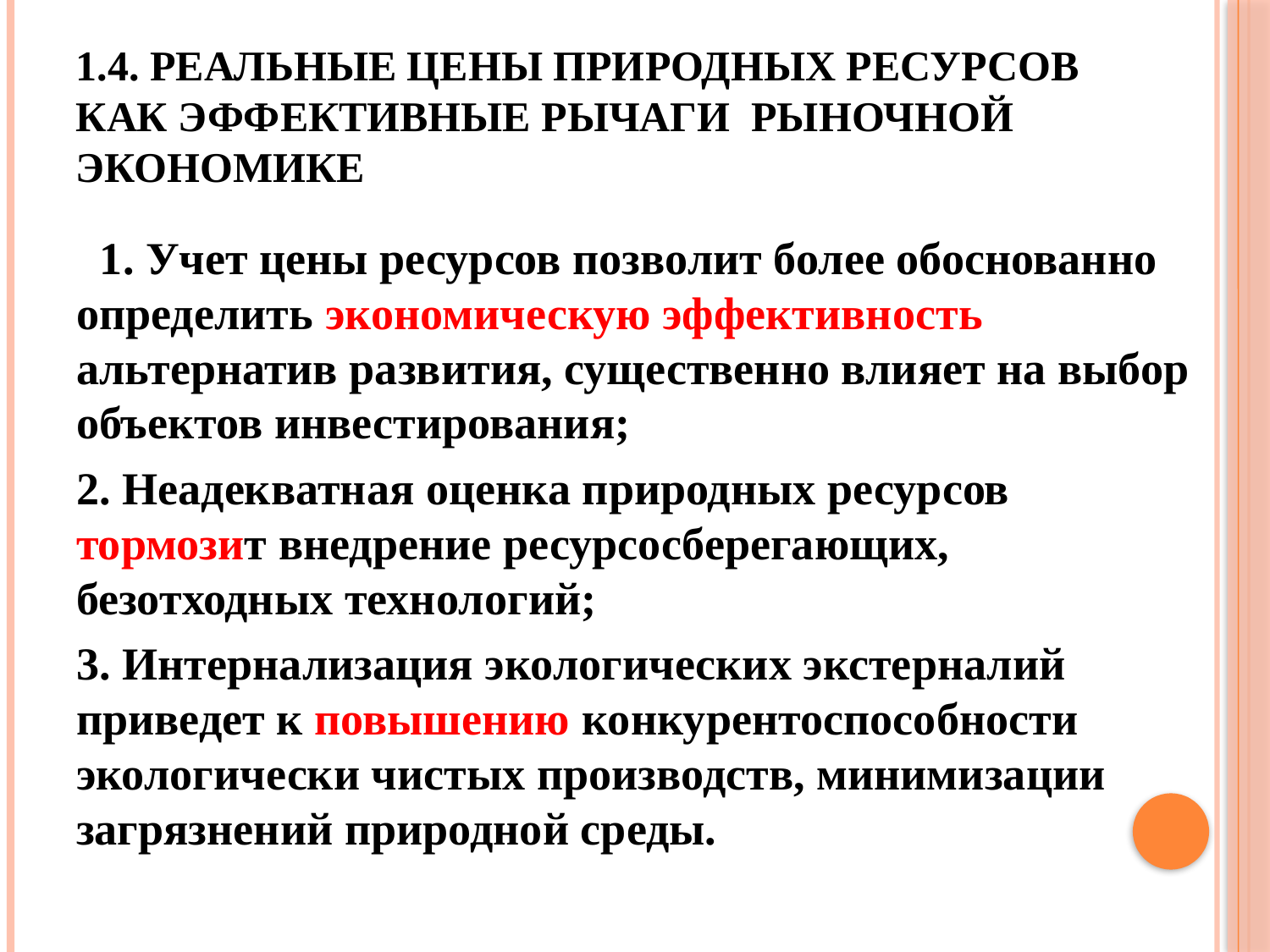

# 1.4. реальные цены природных ресурсов как эффективные рычаги  рыночной экономике
  1. Учет цены ресурсов позволит более обоснованно определить экономическую эффективность альтернатив развития, существенно влияет на выбор объектов инвестирования;
2. Неадекватная оценка природных ресурсов тормозит внедрение ресурсосберегающих, безотходных технологий;
3. Интернализация экологических экстерналий приведет к повышению конкурентоспособности экологически чистых производств, минимизации загрязнений природной среды.